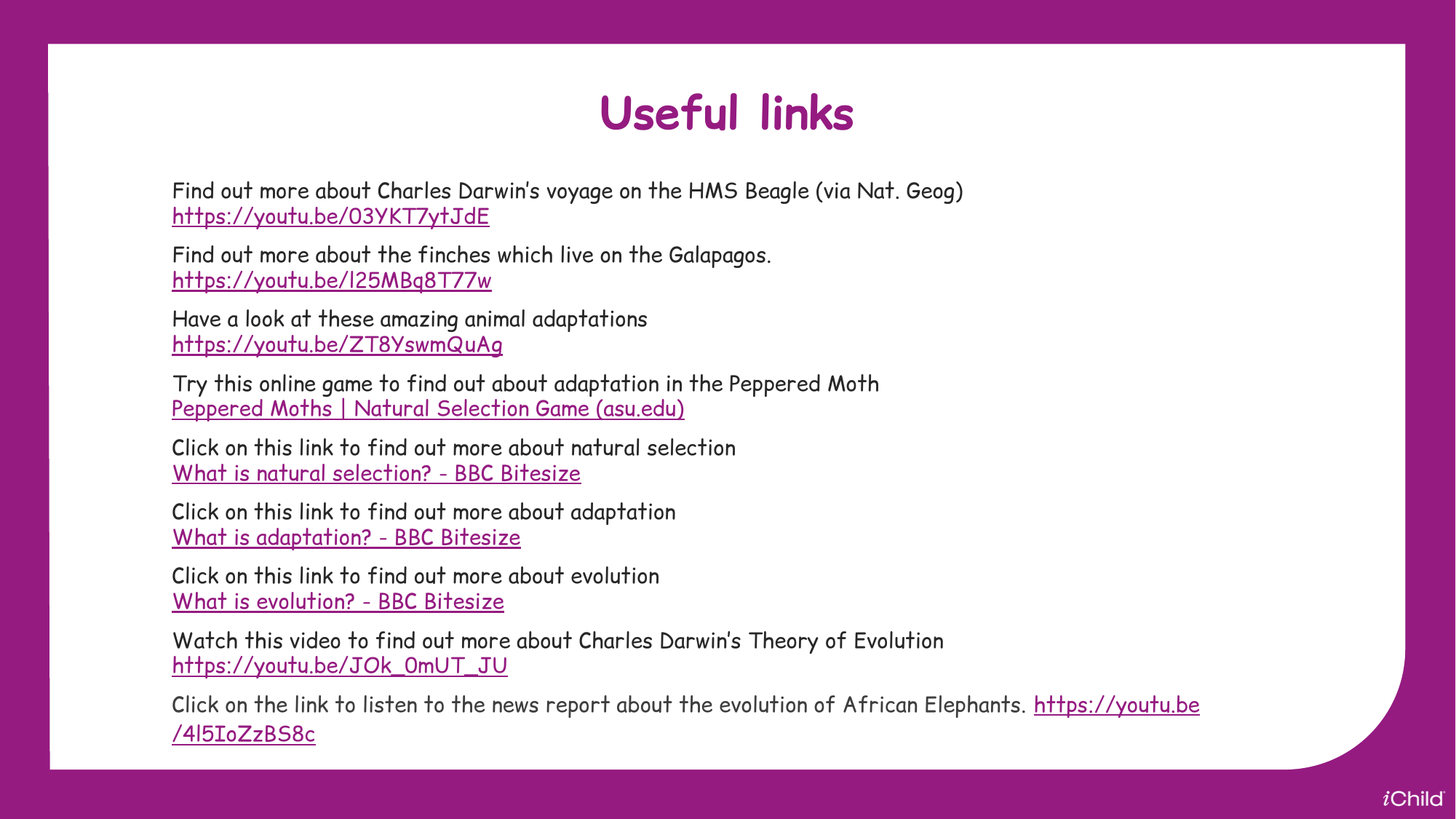

Useful links
Find out more about Charles Darwin’s voyage on the HMS Beagle (via Nat. Geog)
https://youtu.be/03YKT7ytJdE
Find out more about the finches which live on the Galapagos.
https://youtu.be/l25MBq8T77w
Have a look at these amazing animal adaptations
https://youtu.be/ZT8YswmQuAg
Try this online game to find out about adaptation in the Peppered Moth
Peppered Moths | Natural Selection Game (asu.edu)
Click on this link to find out more about natural selection
What is natural selection? - BBC Bitesize
Click on this link to find out more about adaptation
What is adaptation? - BBC Bitesize
Click on this link to find out more about evolution
What is evolution? - BBC Bitesize
Watch this video to find out more about Charles Darwin’s Theory of Evolution
https://youtu.be/JOk_0mUT_JU
Click on the link to listen to the news report about the evolution of African Elephants. https://youtu.be/4l5IoZzBS8c